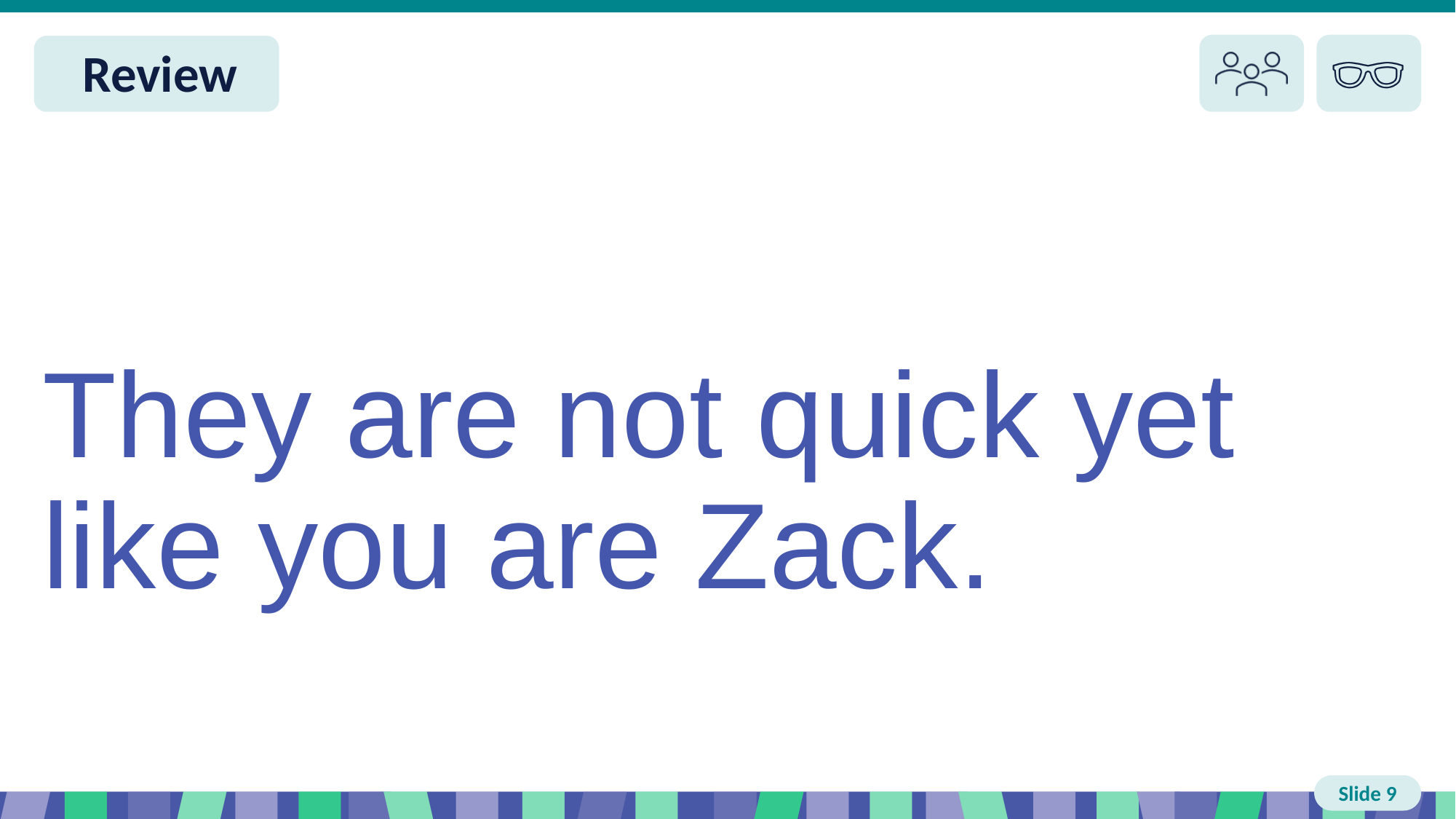

Slide 9 Review
They are not quick yet like you are Zack.